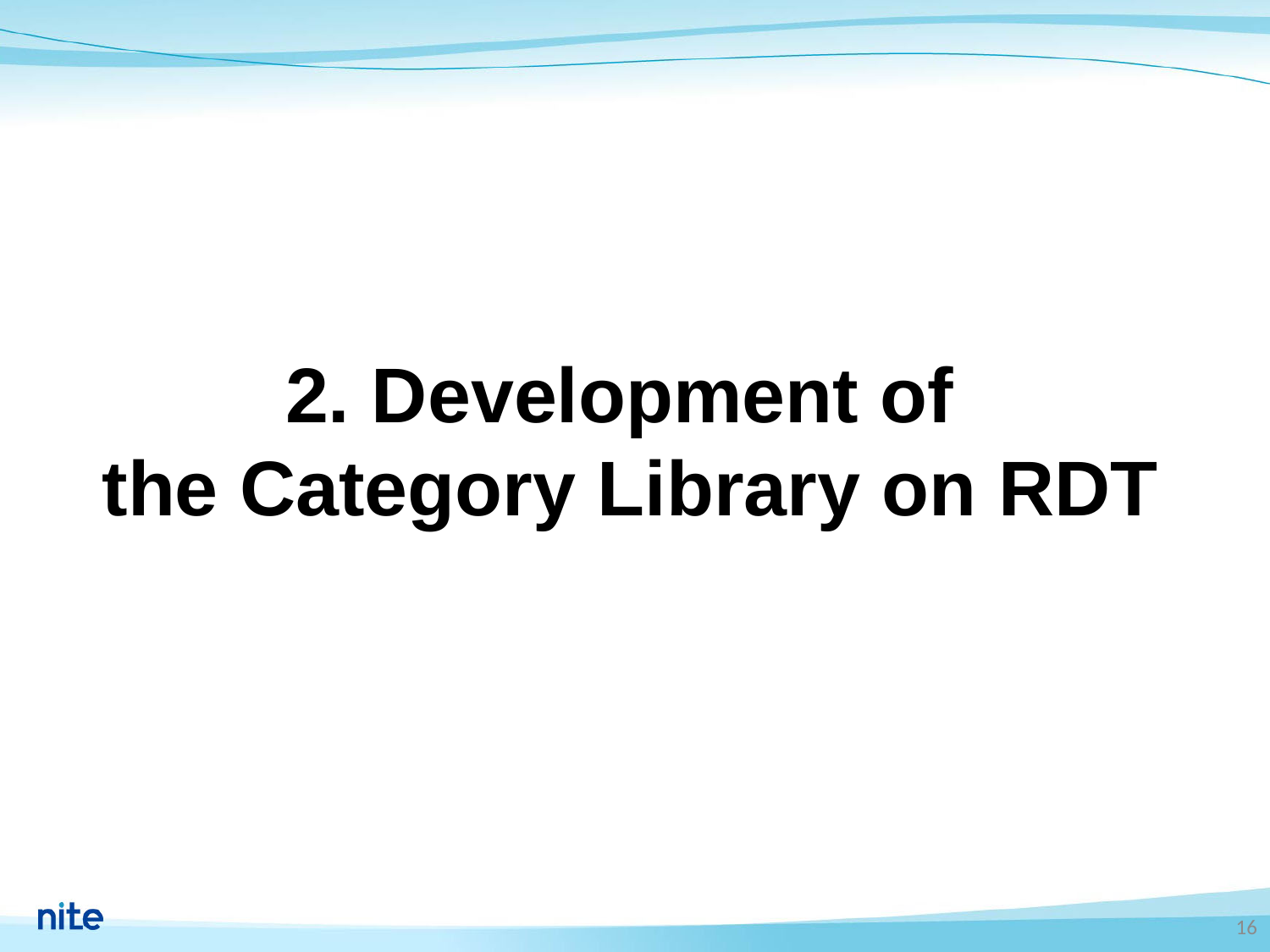

# 2. Development of the Category Library on RDT
16